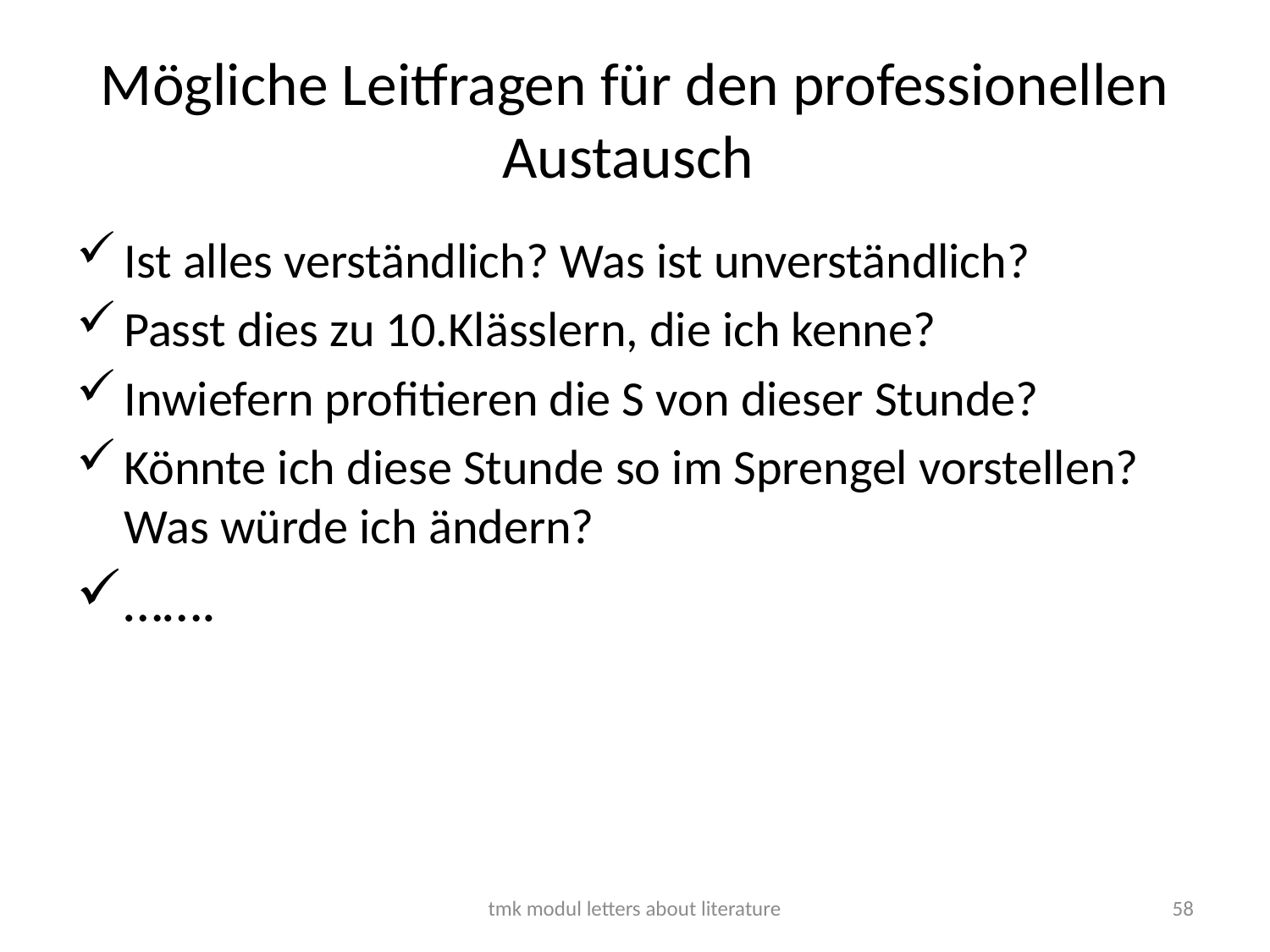

# Mögliche Leitfragen für den professionellen Austausch
Ist alles verständlich? Was ist unverständlich?
Passt dies zu 10.Klässlern, die ich kenne?
Inwiefern profitieren die S von dieser Stunde?
Könnte ich diese Stunde so im Sprengel vorstellen?
Was würde ich ändern?
…….

tmk modul letters about literature
58